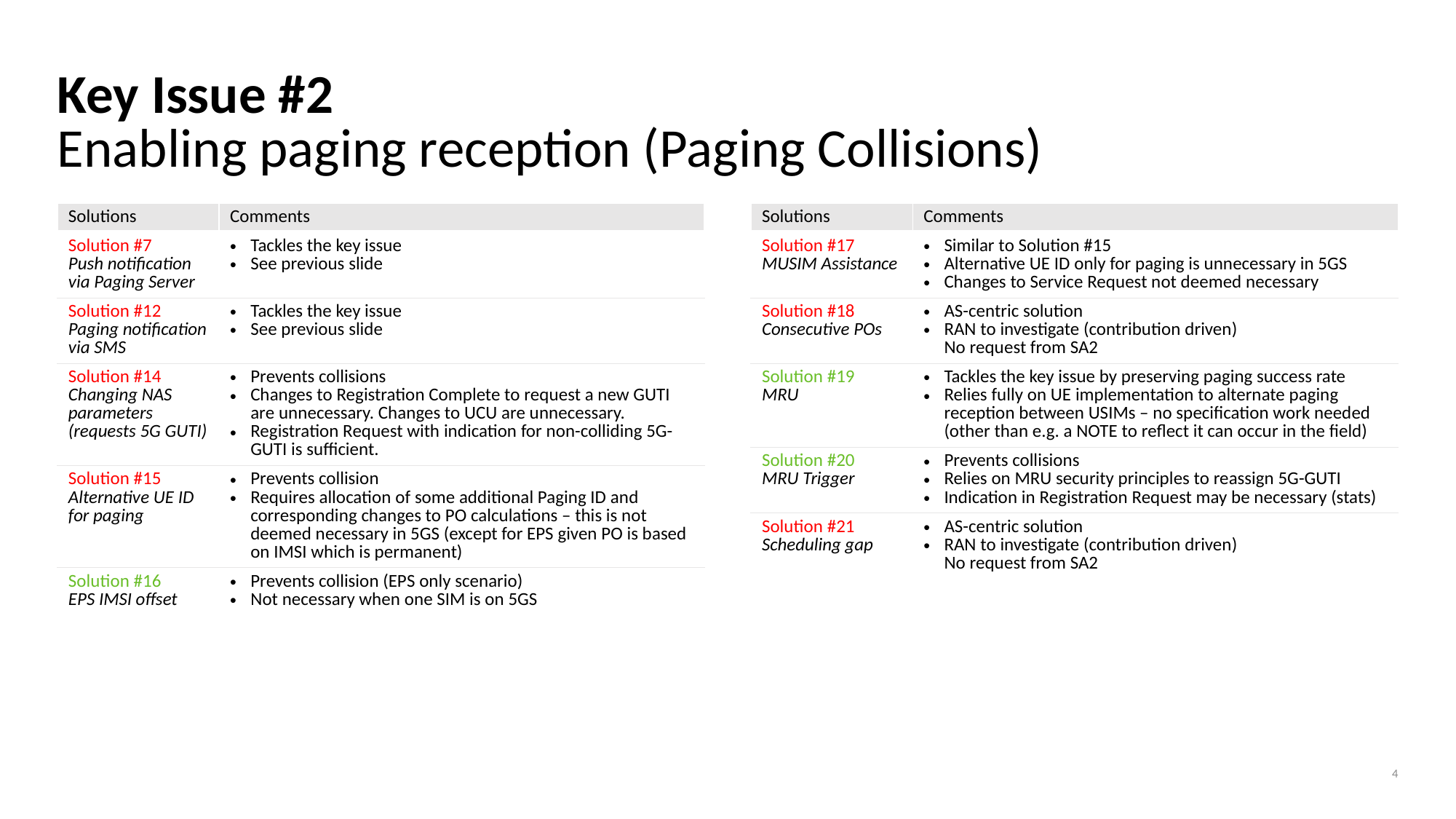

# Key Issue #2 Enabling paging reception (Paging Collisions)
| Solutions | Comments |
| --- | --- |
| Solution #7 Push notification via Paging Server | Tackles the key issue See previous slide |
| Solution #12 Paging notification via SMS | Tackles the key issue See previous slide |
| Solution #14 Changing NAS parameters (requests 5G GUTI) | Prevents collisions Changes to Registration Complete to request a new GUTI are unnecessary. Changes to UCU are unnecessary. Registration Request with indication for non-colliding 5G-GUTI is sufficient. |
| Solution #15 Alternative UE ID for paging | Prevents collision Requires allocation of some additional Paging ID and corresponding changes to PO calculations – this is not deemed necessary in 5GS (except for EPS given PO is based on IMSI which is permanent) |
| Solution #16 EPS IMSI offset | Prevents collision (EPS only scenario) Not necessary when one SIM is on 5GS |
| Solutions | Comments |
| --- | --- |
| Solution #17 MUSIM Assistance | Similar to Solution #15 Alternative UE ID only for paging is unnecessary in 5GS Changes to Service Request not deemed necessary |
| Solution #18 Consecutive POs | AS-centric solution RAN to investigate (contribution driven) No request from SA2 |
| Solution #19 MRU | Tackles the key issue by preserving paging success rate Relies fully on UE implementation to alternate paging reception between USIMs – no specification work needed (other than e.g. a NOTE to reflect it can occur in the field) |
| Solution #20 MRU Trigger | Prevents collisions Relies on MRU security principles to reassign 5G-GUTI Indication in Registration Request may be necessary (stats) |
| Solution #21 Scheduling gap | AS-centric solution RAN to investigate (contribution driven) No request from SA2 |
4